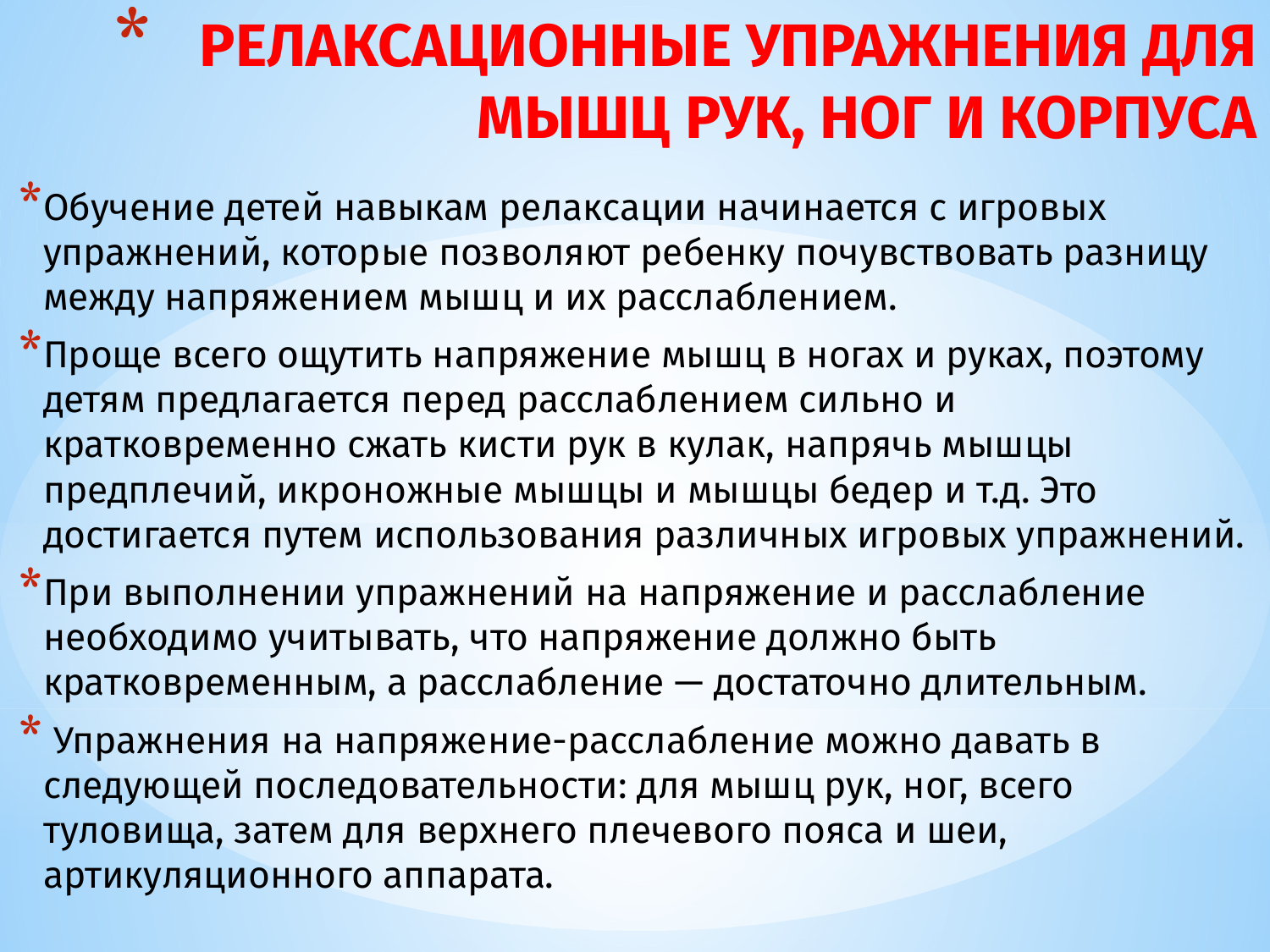

# РЕЛАКСАЦИОННЫЕ УПРАЖНЕНИЯ ДЛЯ МЫШЦ РУК, НОГ И КОРПУСА
Обучение детей навыкам релаксации начинается с игровых упражнений, которые позволяют ребенку почувствовать разницу между напряжением мышц и их расслаблением.
Проще всего ощутить напряжение мышц в ногах и руках, поэтому детям предлагается перед расслаблением сильно и кратковременно сжать кисти рук в кулак, напрячь мышцы предплечий, икроножные мышцы и мышцы бедер и т.д. Это достигается путем использования различных игровых упражнений.
При выполнении упражнений на напряжение и расслабление необходимо учитывать, что напряжение должно быть кратковременным, а расслабление — достаточно длительным.
 Упражнения на напряжение-расслабление можно давать в следующей последовательности: для мышц рук, ног, всего туловища, затем для верхнего плечевого пояса и шеи, артикуляционного аппарата.